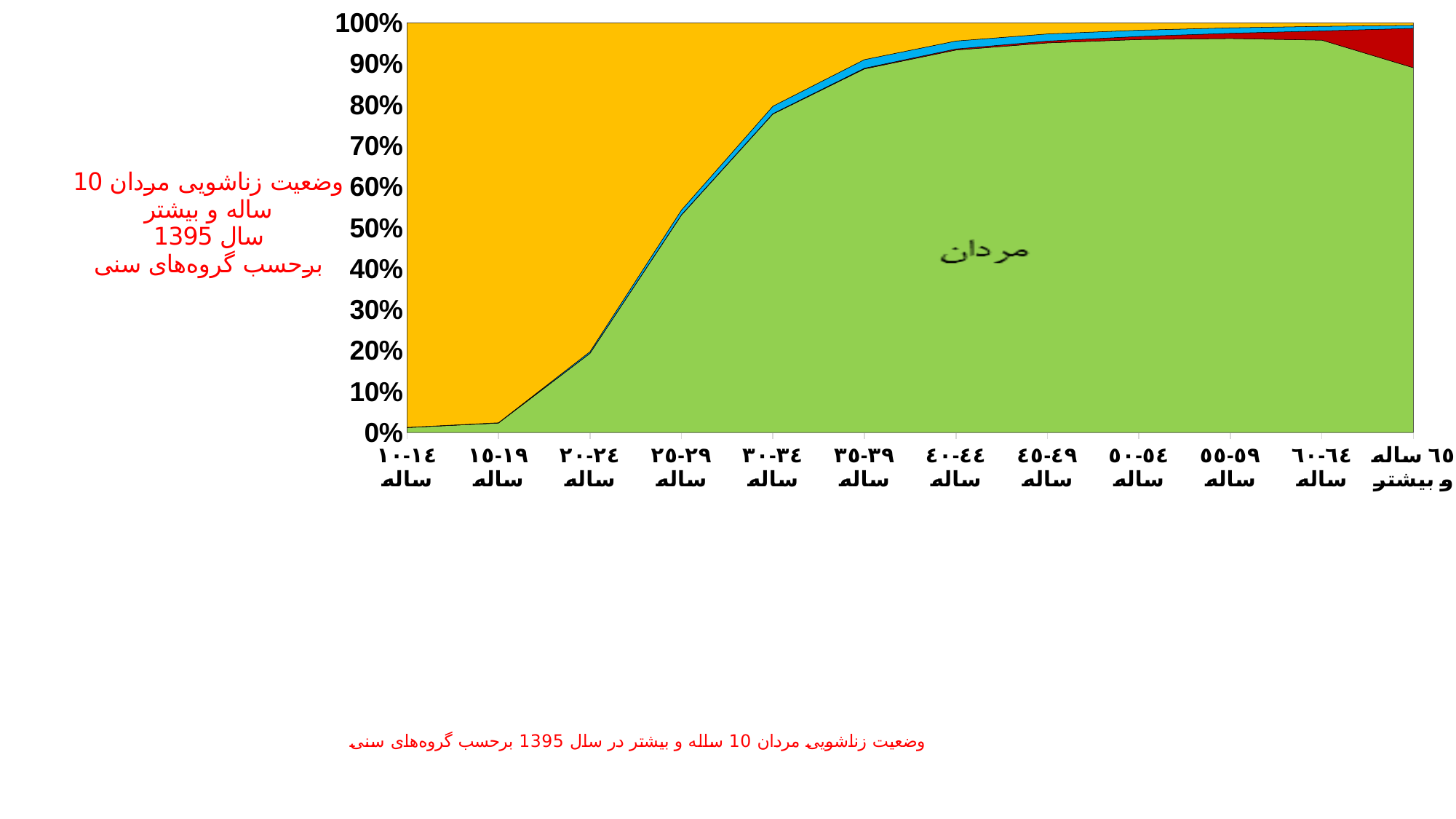

### Chart

| Category | دارای همسر  | بی همسر بدلیل فوت  | بی همسر بدلیل طلاق | هرگز ازدواج نکرده  |
|---|---|---|---|---|
| ١٤-١٠ ساله | 1.1843005980237156 | 0.013155079148581295 | 0.04499517933326762 | 98.67645477829913 |
| ١٩-١٥ ساله | 2.2846420704687675 | 0.018379660608079582 | 0.07100579820855746 | 97.53655111412334 |
| ٢٤-٢٠ ساله | 19.27422979788228 | 0.03537253145297693 | 0.3903953536866982 | 80.20531514763012 |
| ٢٩-٢٥ ساله | 53.01853892111515 | 0.06673191028238579 | 1.1512642257831345 | 45.69938782824437 |
| ٣٤-٣٠ ساله | 77.69022921136252 | 0.10197104077735754 | 1.8210332205339173 | 20.348913291899823 |
| ٣٩-٣٥ ساله | 88.70992438423102 | 0.1676742517571506 | 2.100826810413047 | 8.988319626873004 |
| ٤٤-٤٠ ساله | 93.33012306806592 | 0.26440265966331306 | 1.930423719477307 | 4.450991332283778 |
| ٤٩-٤٥ ساله | 95.07188439501358 | 0.43517285297138597 | 1.7490844095179852 | 2.718842320427538 |
| ٥٤-٥٠ ساله | 95.8976479747152 | 0.749351833948007 | 1.5177867293252494 | 1.809954980172851 |
| ٥٩-٥٥ ساله | 96.13302082597276 | 1.2825057756773621 | 1.32663925640175 | 1.2310666170040252 |
| ٦٤-٦٠ ساله | 95.73317005451585 | 2.258229068791846 | 1.1154636163118092 | 0.8639195058846633 |
| ٦٥ ساله و بيشتر | 88.97429566428985 | 9.609509249121476 | 0.7483761766639981 | 0.6102483142415105 |